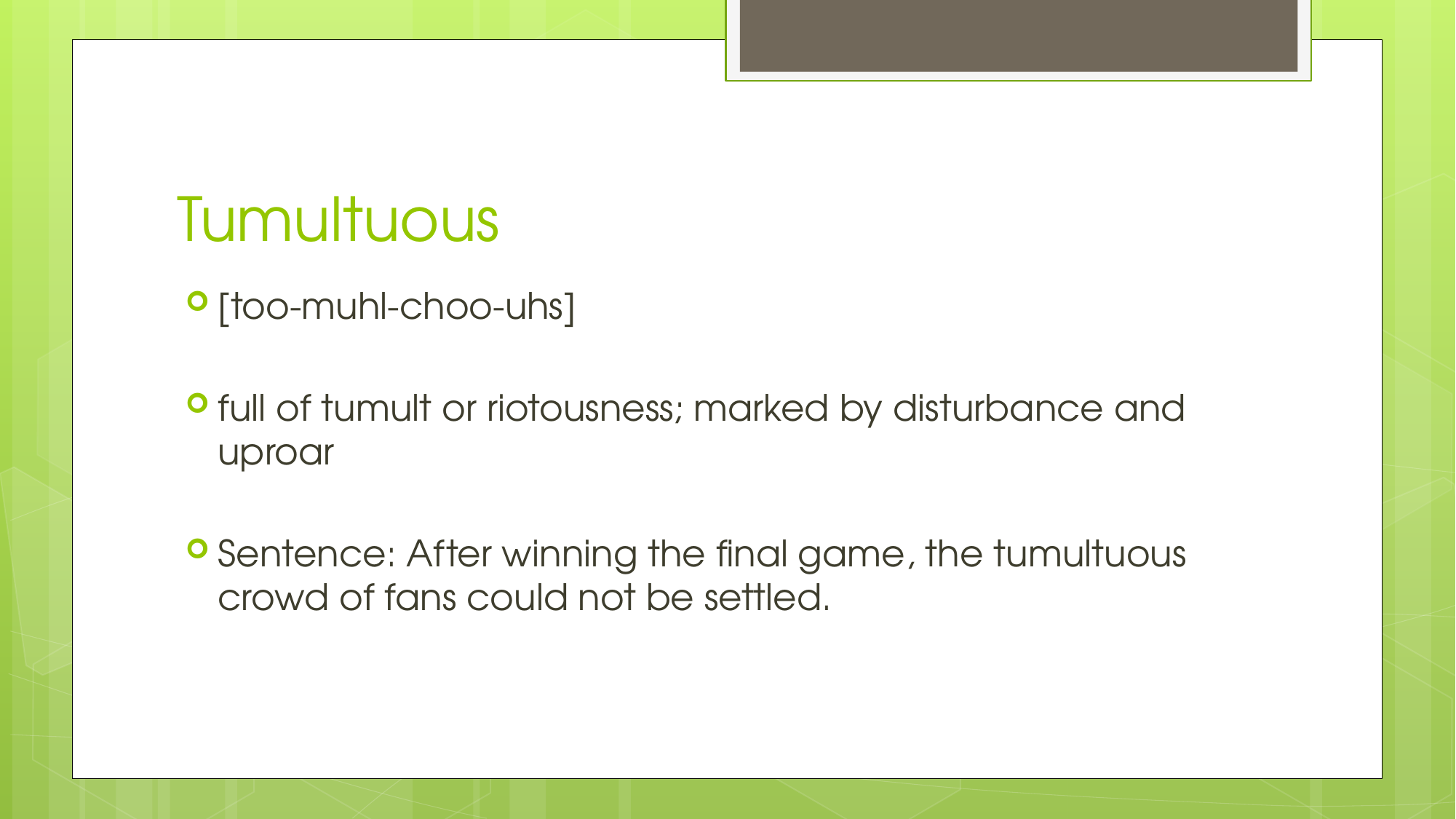

# Tumultuous
[too-muhl-choo-uhs]

full of tumult or riotousness; marked by disturbance and uproar

Sentence: After winning the final game, the tumultuous crowd of fans could not be settled.